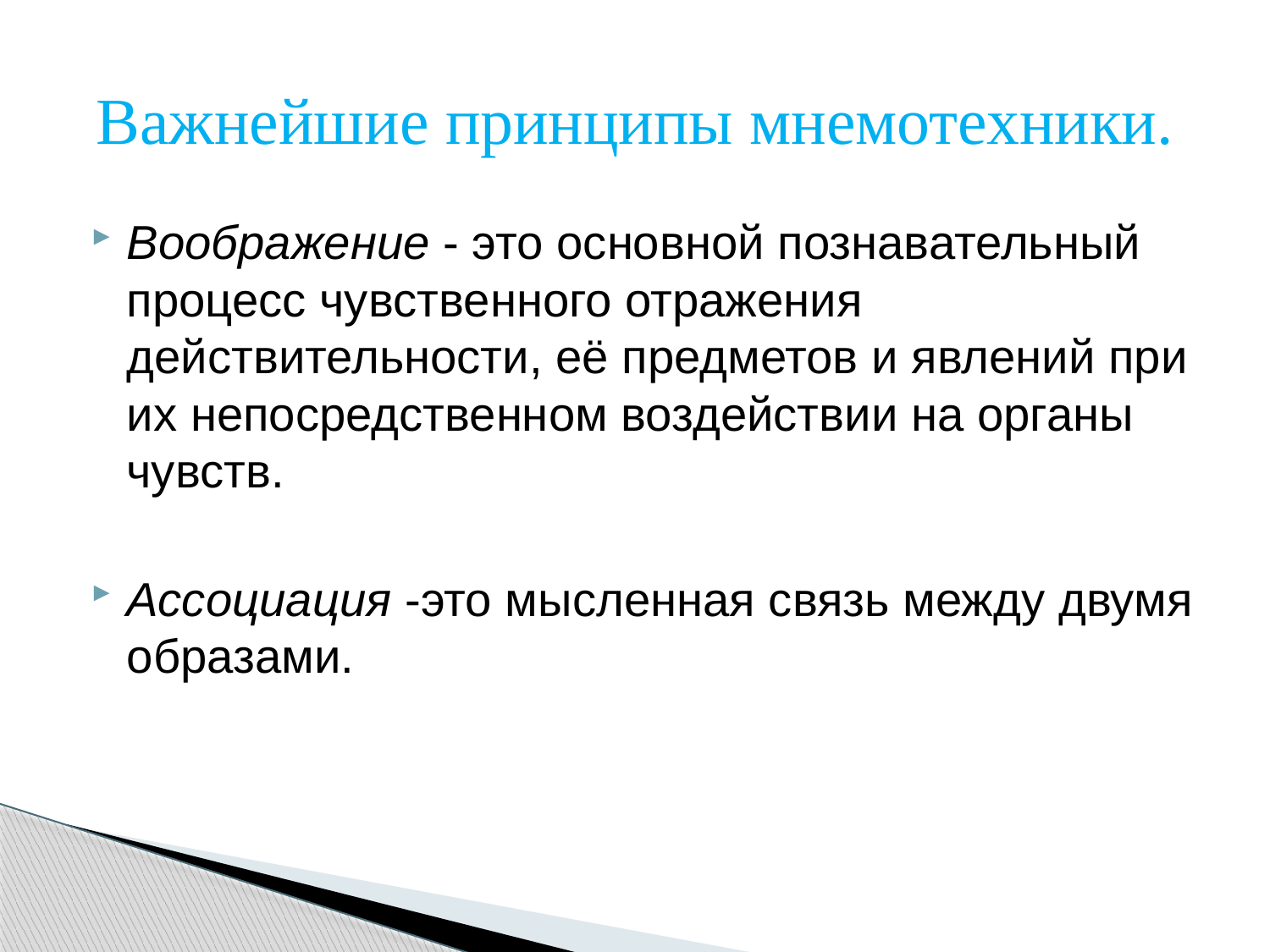

# Важнейшие принципы мнемотехники.
Воображение - это основной познавательный процесс чувственного отражения действительности, её предметов и явлений при их непосредственном воздействии на органы чувств.

Ассоциация -это мысленная связь между двумя образами.